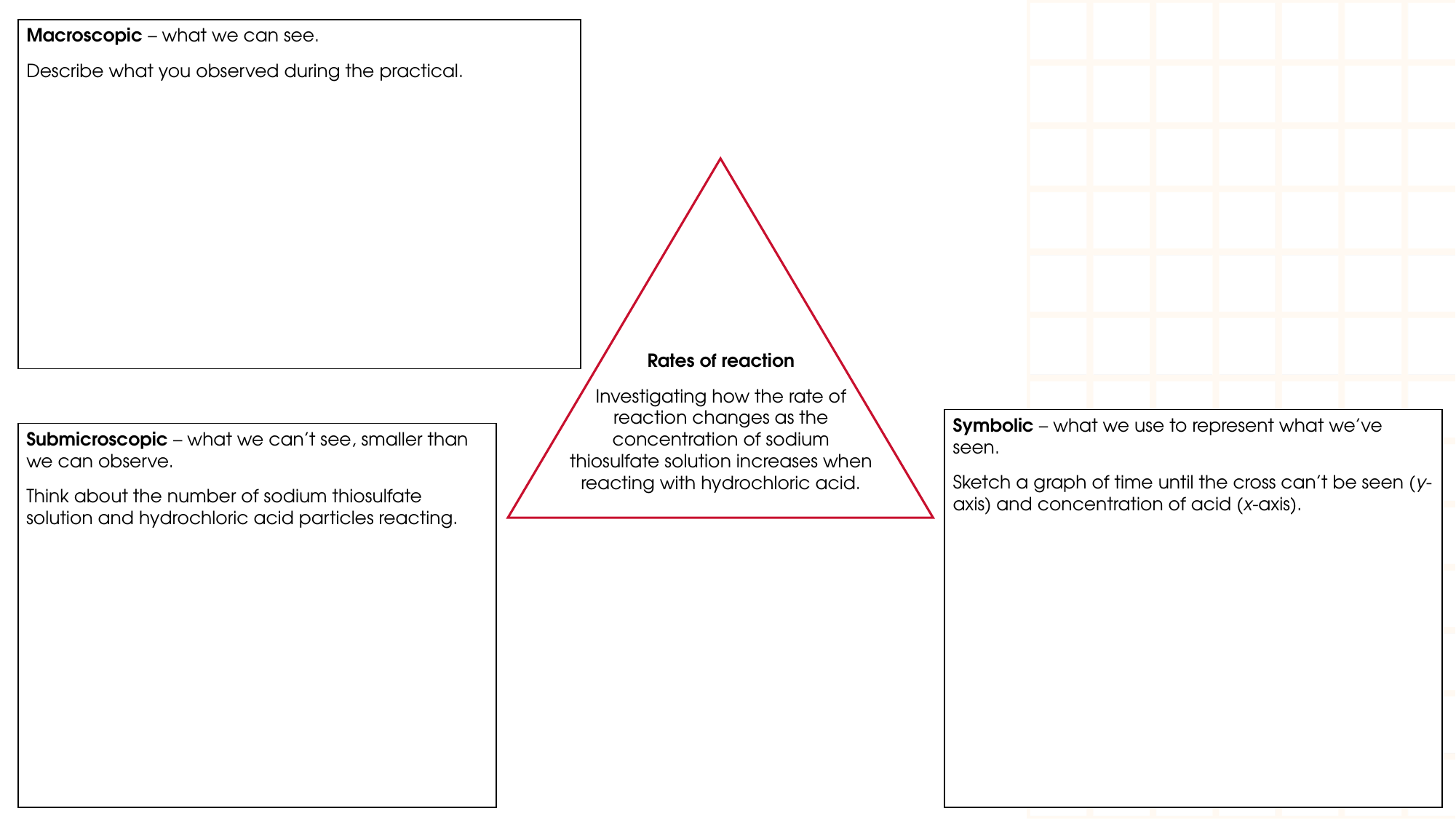

Johnstone’s triangle learner version
Macroscopic – what we can see.
Describe what you observed during the practical.

Rates of reaction
Investigating how the rate of reaction changes as the concentration of sodium thiosulfate solution increases when reacting with hydrochloric acid.
Symbolic – what we use to represent what we’ve seen.
Sketch a graph of time until the cross can’t be seen (y-axis) and concentration of acid (x-axis).

Submicroscopic – what we can’t see, smaller than we can observe.
Think about the number of sodium thiosulfate solution and hydrochloric acid particles reacting.